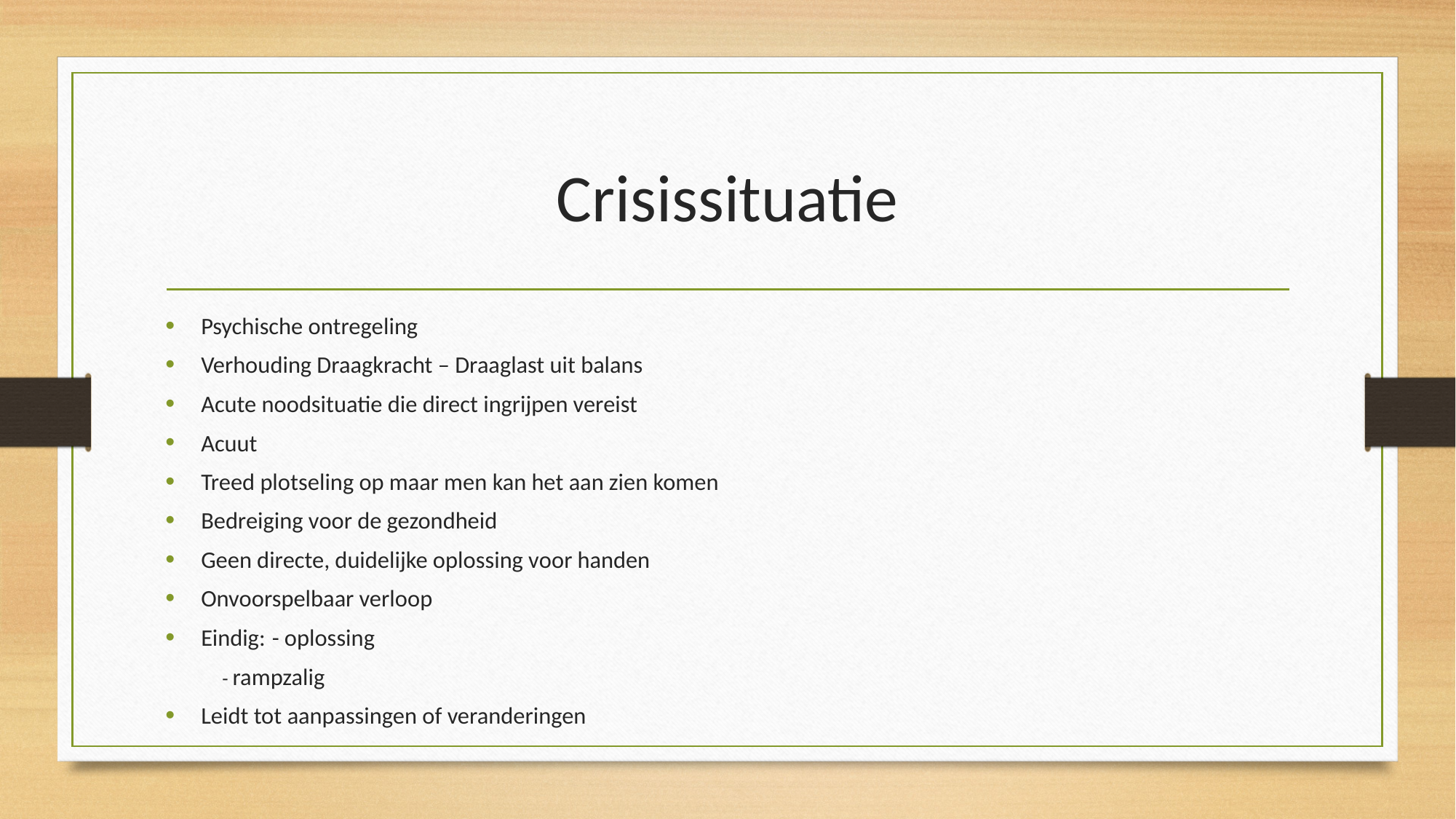

# Crisissituatie
Psychische ontregeling
Verhouding Draagkracht – Draaglast uit balans
Acute noodsituatie die direct ingrijpen vereist
Acuut
Treed plotseling op maar men kan het aan zien komen
Bedreiging voor de gezondheid
Geen directe, duidelijke oplossing voor handen
Onvoorspelbaar verloop
Eindig: 		- oplossing
		- rampzalig
Leidt tot aanpassingen of veranderingen